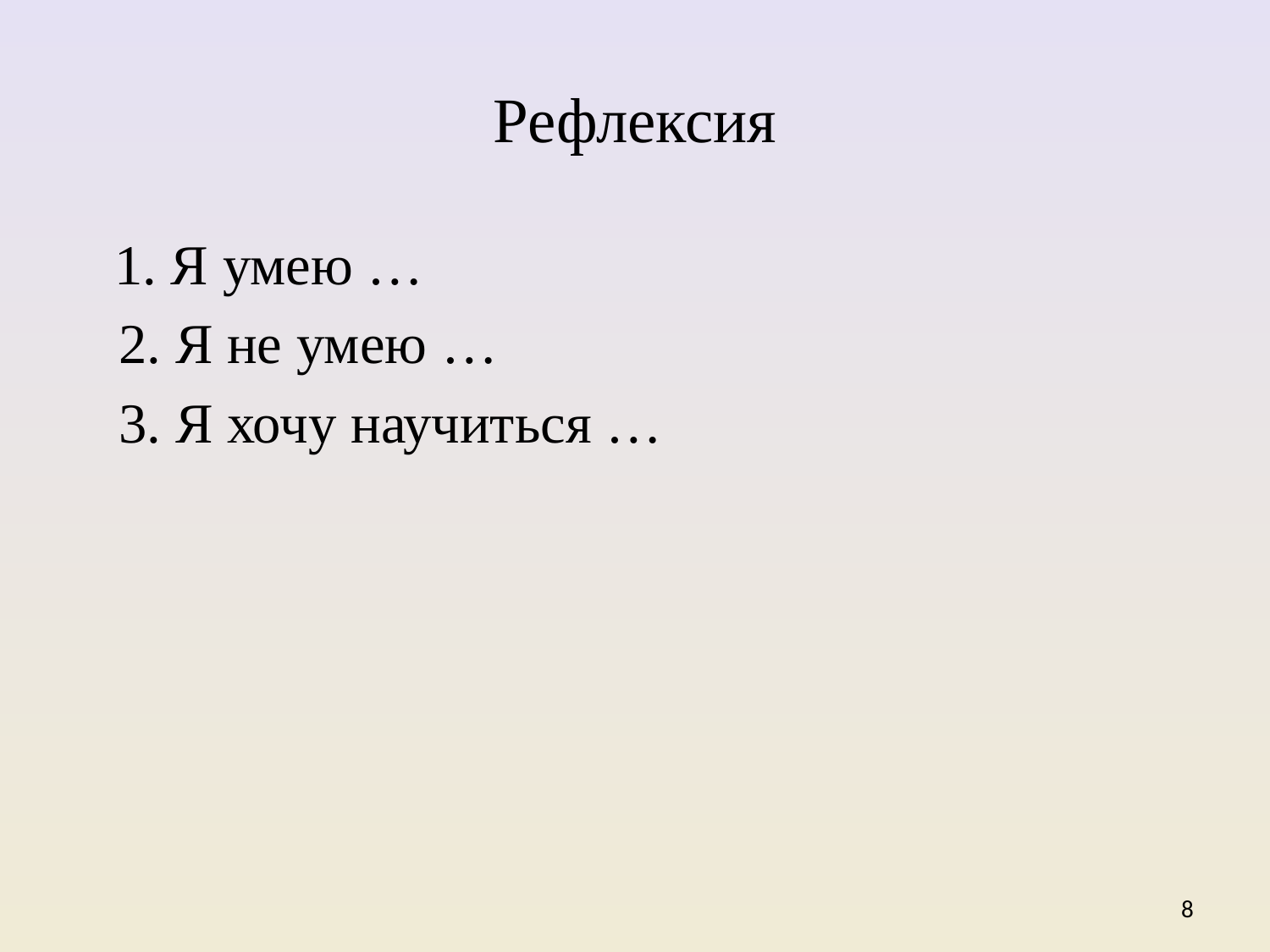

# Рефлексия
   1. Я умею …
   2. Я не умею …
   3. Я хочу научиться …
8